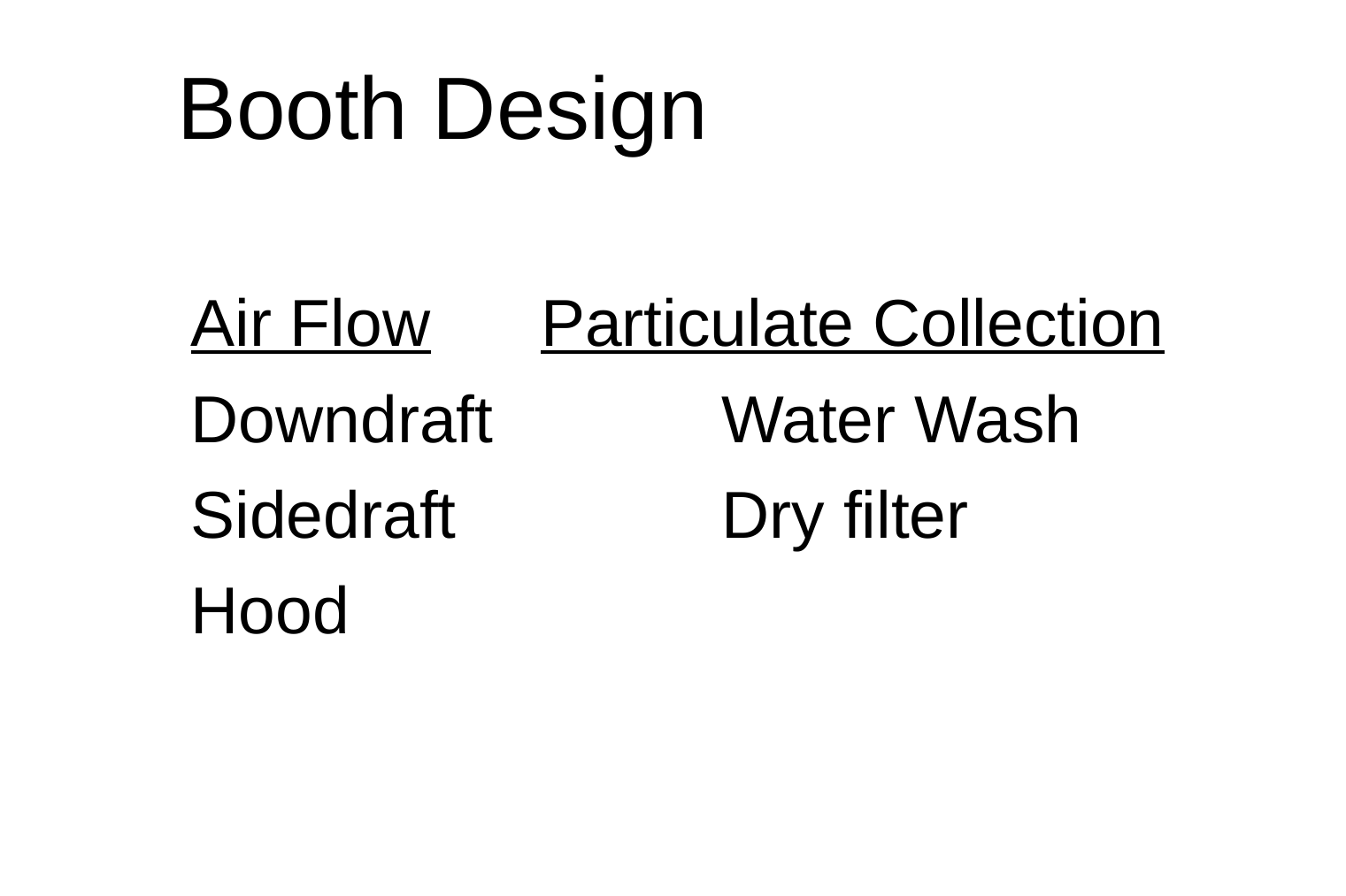

# Booth Design

Air Flow     	 Particulate Collection
Downdraft				Water Wash
Sidedraft		    	Dry filter
Hood